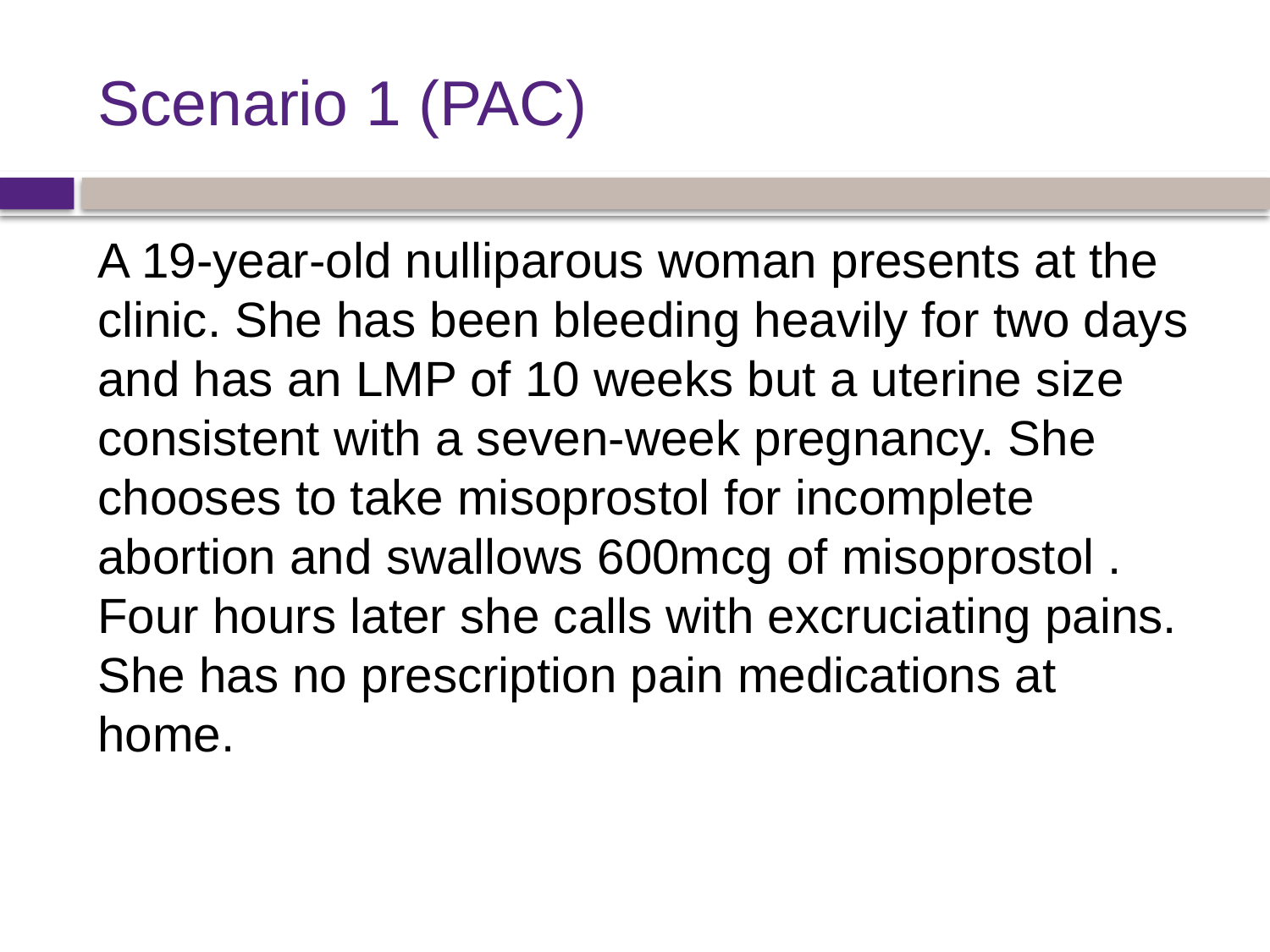

# Scenario 1 (PAC)
A 19-year-old nulliparous woman presents at the clinic. She has been bleeding heavily for two days and has an LMP of 10 weeks but a uterine size consistent with a seven-week pregnancy. She chooses to take misoprostol for incomplete abortion and swallows 600mcg of misoprostol . Four hours later she calls with excruciating pains. She has no prescription pain medications at home.